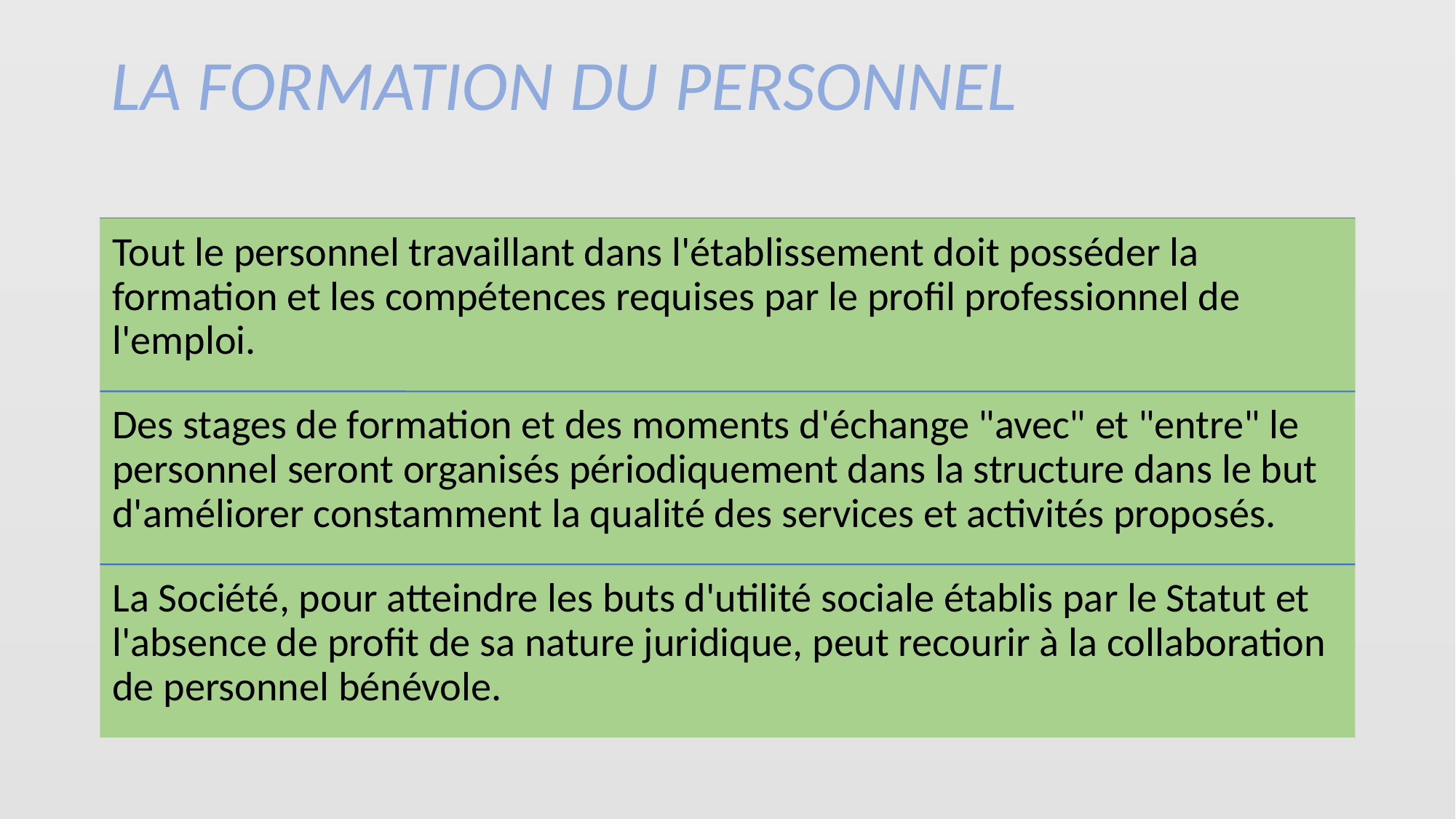

# LA FORMATION DU PERSONNEL
Tout le personnel travaillant dans l'établissement doit posséder la formation et les compétences requises par le profil professionnel de l'emploi.
Des stages de formation et des moments d'échange "avec" et "entre" le personnel seront organisés périodiquement dans la structure dans le but d'améliorer constamment la qualité des services et activités proposés.
La Société, pour atteindre les buts d'utilité sociale établis par le Statut et l'absence de profit de sa nature juridique, peut recourir à la collaboration de personnel bénévole.